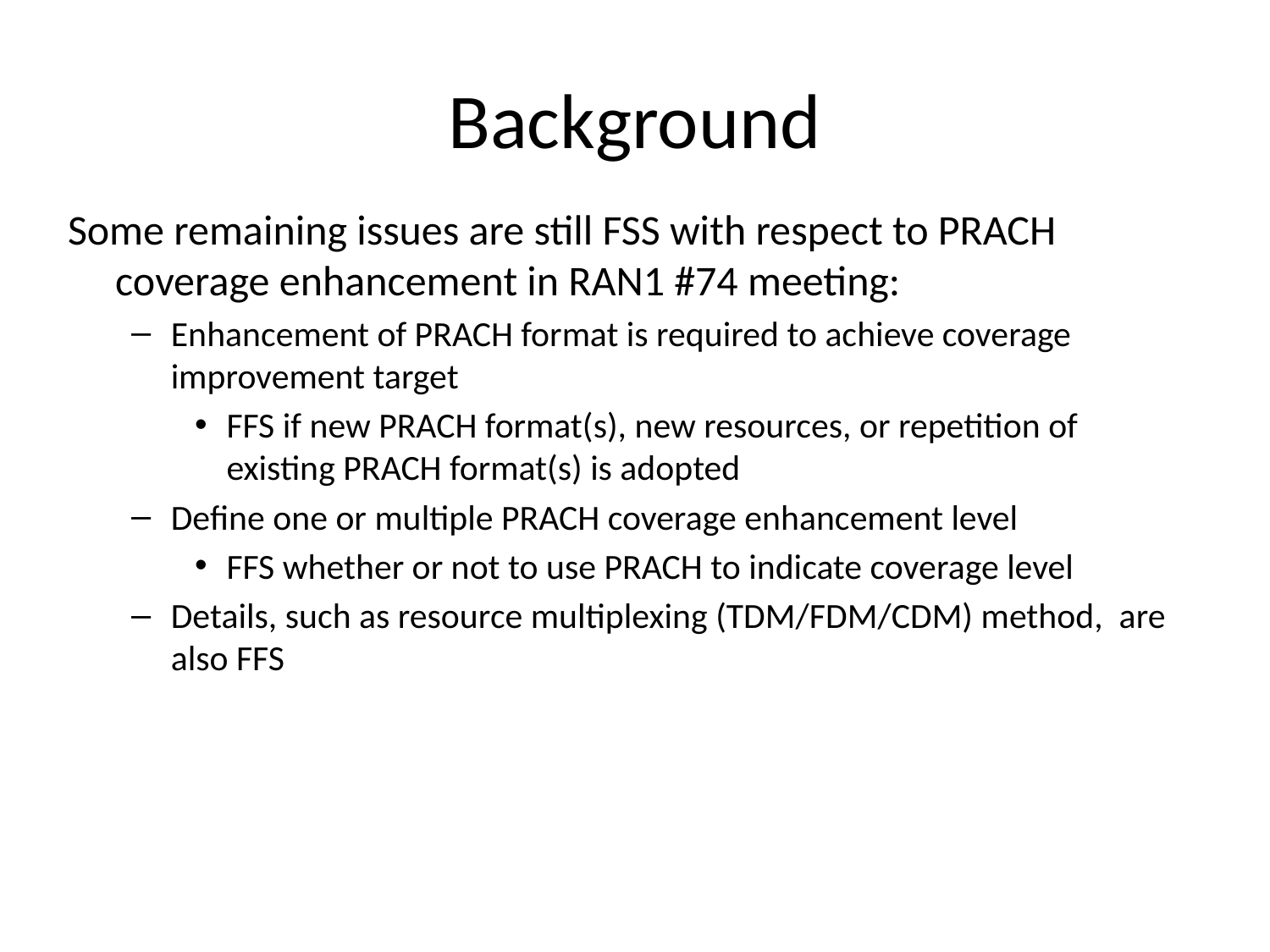

# Background
Some remaining issues are still FSS with respect to PRACH coverage enhancement in RAN1 #74 meeting:
Enhancement of PRACH format is required to achieve coverage improvement target
FFS if new PRACH format(s), new resources, or repetition of existing PRACH format(s) is adopted
Define one or multiple PRACH coverage enhancement level
FFS whether or not to use PRACH to indicate coverage level
Details, such as resource multiplexing (TDM/FDM/CDM) method,  are  also FFS